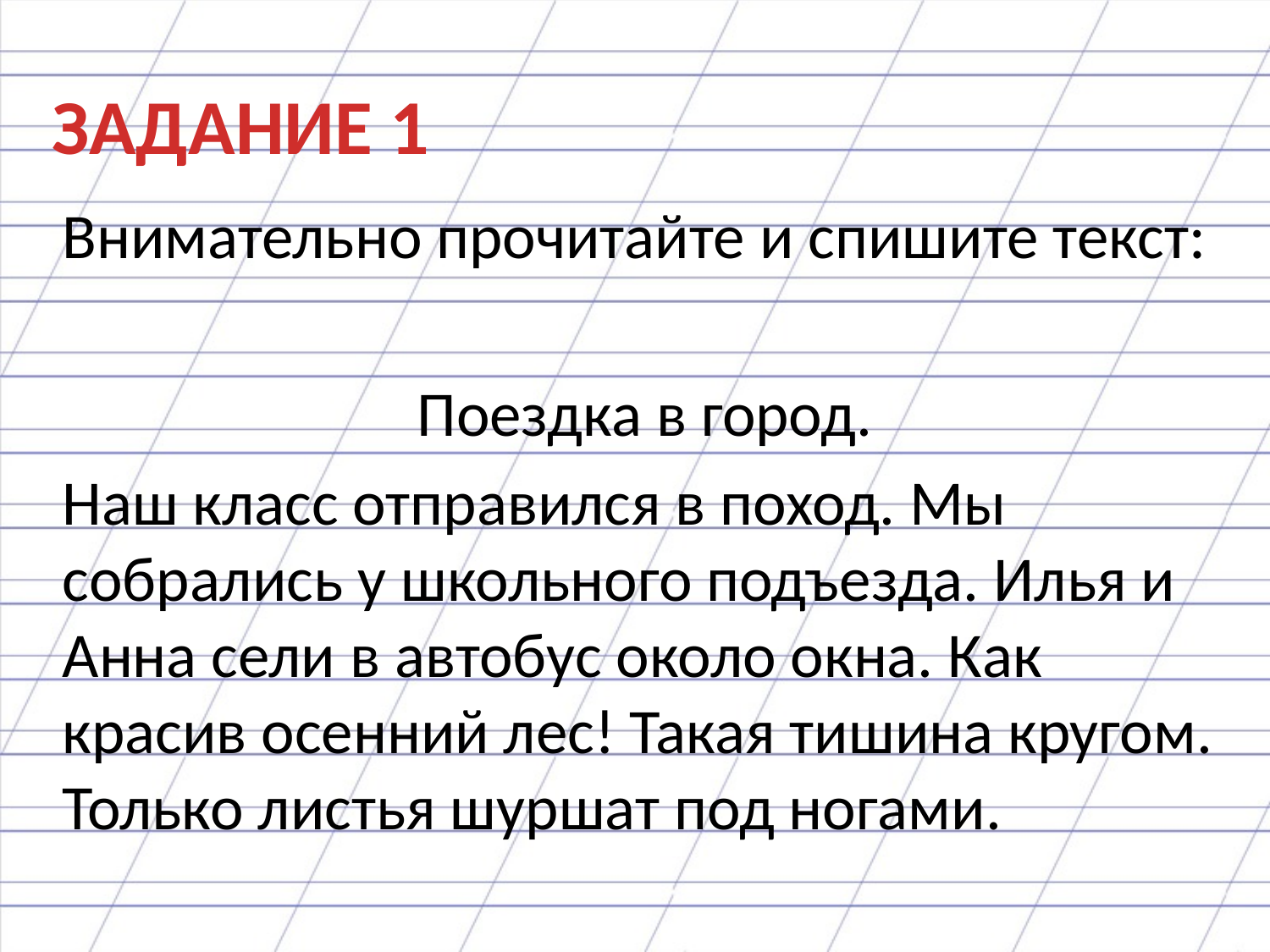

# ЗАДАНИЕ 1
Внимательно прочитайте и спишите текст:

Поездка в город.
Наш класс отправился в поход. Мы собрались у школьного подъезда. Илья и Анна сели в автобус около окна. Как красив осенний лес! Такая тишина кругом. Только листья шуршат под ногами.